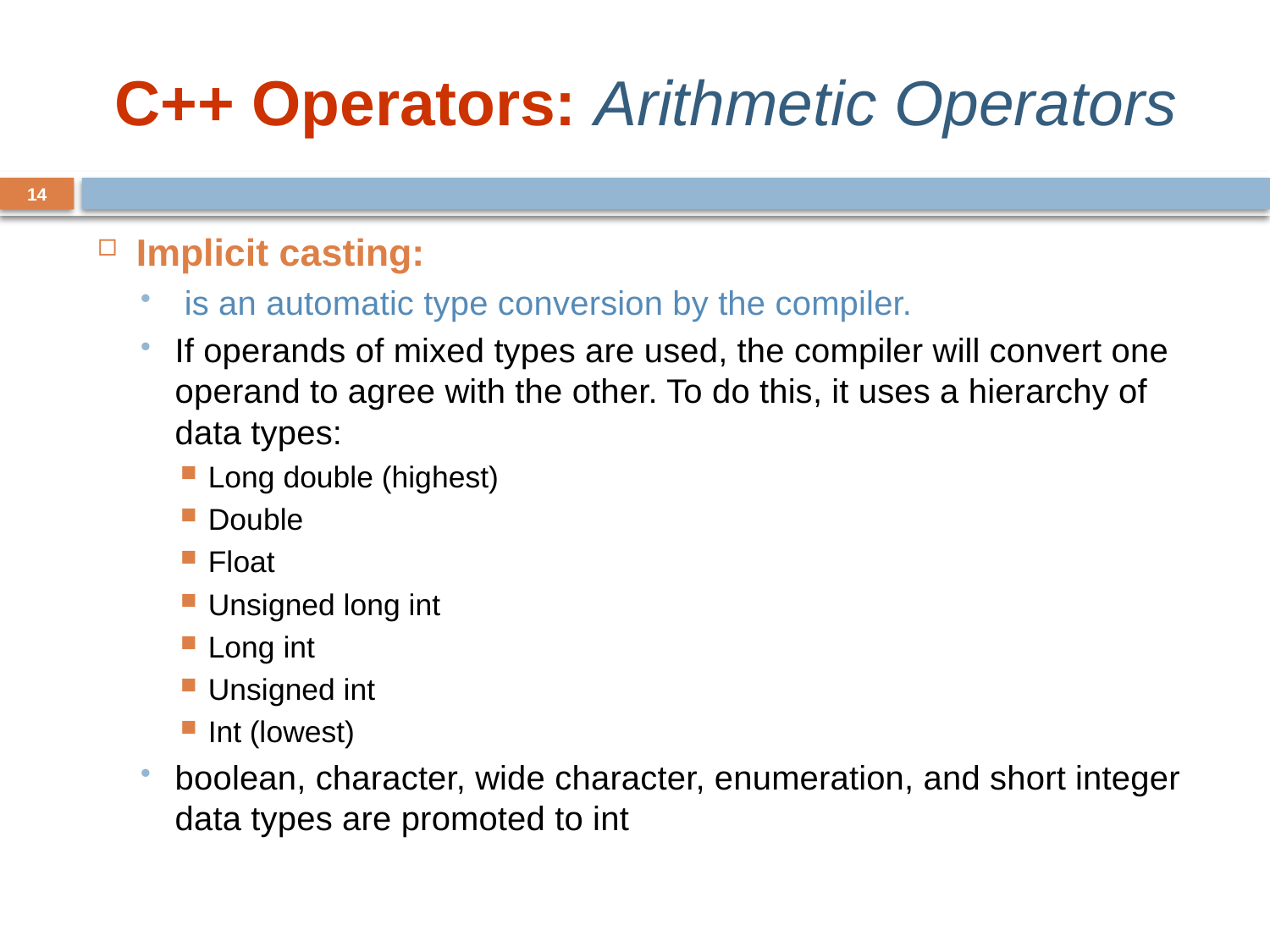

# C++ Operators: Arithmetic Operators
14
Implicit casting:
 is an automatic type conversion by the compiler.
If operands of mixed types are used, the compiler will convert one operand to agree with the other. To do this, it uses a hierarchy of data types:
Long double (highest)
Double
Float
Unsigned long int
Long int
Unsigned int
Int (lowest)
boolean, character, wide character, enumeration, and short integer data types are promoted to int